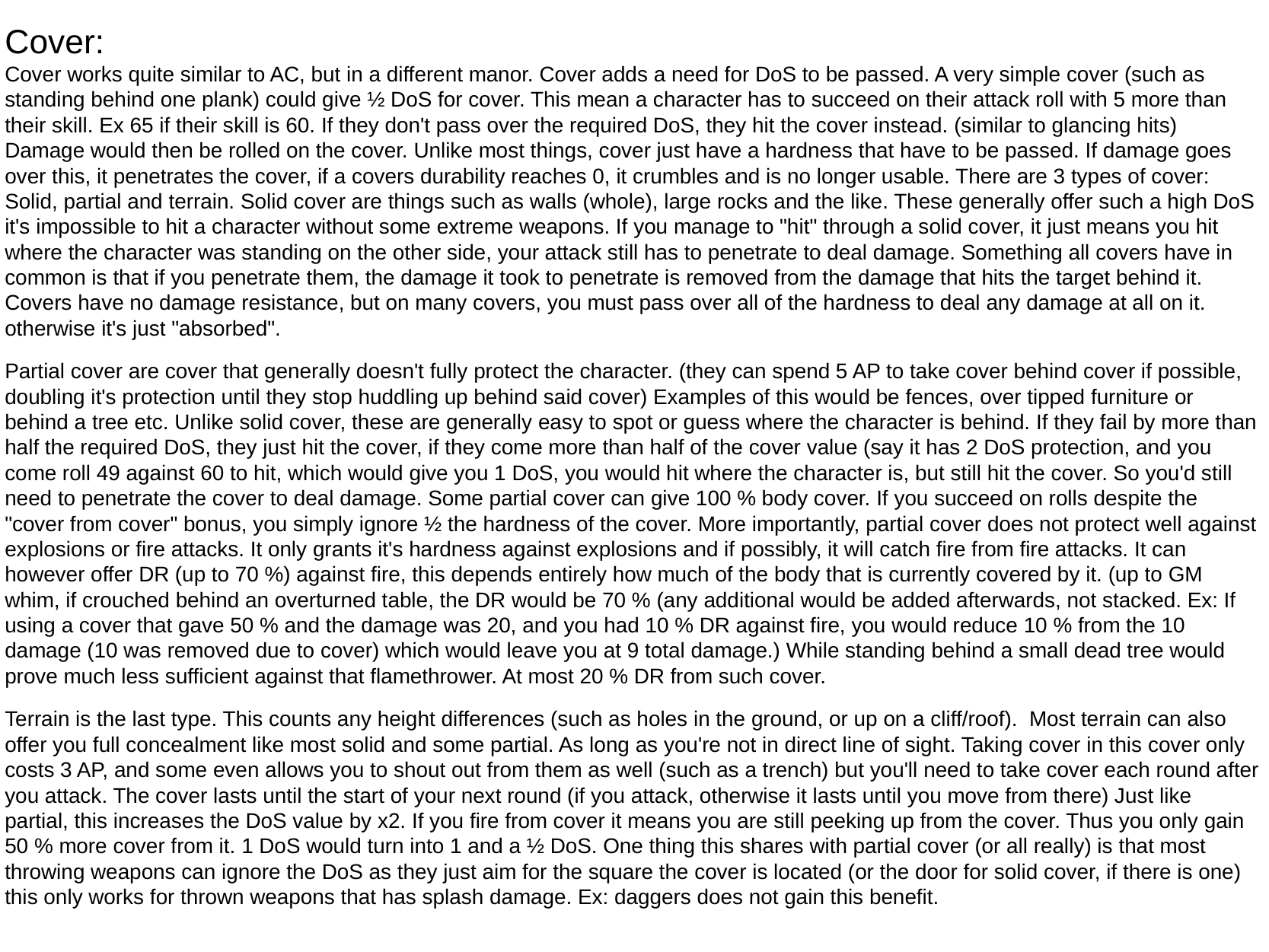

Cover:
Cover works quite similar to AC, but in a different manor. Cover adds a need for DoS to be passed. A very simple cover (such as standing behind one plank) could give ½ DoS for cover. This mean a character has to succeed on their attack roll with 5 more than their skill. Ex 65 if their skill is 60. If they don't pass over the required DoS, they hit the cover instead. (similar to glancing hits) Damage would then be rolled on the cover. Unlike most things, cover just have a hardness that have to be passed. If damage goes over this, it penetrates the cover, if a covers durability reaches 0, it crumbles and is no longer usable. There are 3 types of cover: Solid, partial and terrain. Solid cover are things such as walls (whole), large rocks and the like. These generally offer such a high DoS it's impossible to hit a character without some extreme weapons. If you manage to "hit" through a solid cover, it just means you hit where the character was standing on the other side, your attack still has to penetrate to deal damage. Something all covers have in common is that if you penetrate them, the damage it took to penetrate is removed from the damage that hits the target behind it. Covers have no damage resistance, but on many covers, you must pass over all of the hardness to deal any damage at all on it. otherwise it's just "absorbed".

Partial cover are cover that generally doesn't fully protect the character. (they can spend 5 AP to take cover behind cover if possible, doubling it's protection until they stop huddling up behind said cover) Examples of this would be fences, over tipped furniture or behind a tree etc. Unlike solid cover, these are generally easy to spot or guess where the character is behind. If they fail by more than half the required DoS, they just hit the cover, if they come more than half of the cover value (say it has 2 DoS protection, and you come roll 49 against 60 to hit, which would give you 1 DoS, you would hit where the character is, but still hit the cover. So you'd still need to penetrate the cover to deal damage. Some partial cover can give 100 % body cover. If you succeed on rolls despite the "cover from cover" bonus, you simply ignore ½ the hardness of the cover. More importantly, partial cover does not protect well against explosions or fire attacks. It only grants it's hardness against explosions and if possibly, it will catch fire from fire attacks. It can however offer DR (up to 70 %) against fire, this depends entirely how much of the body that is currently covered by it. (up to GM whim, if crouched behind an overturned table, the DR would be 70 % (any additional would be added afterwards, not stacked. Ex: If using a cover that gave 50 % and the damage was 20, and you had 10 % DR against fire, you would reduce 10 % from the 10 damage (10 was removed due to cover) which would leave you at 9 total damage.) While standing behind a small dead tree would prove much less sufficient against that flamethrower. At most 20 % DR from such cover.

Terrain is the last type. This counts any height differences (such as holes in the ground, or up on a cliff/roof).  Most terrain can also offer you full concealment like most solid and some partial. As long as you're not in direct line of sight. Taking cover in this cover only costs 3 AP, and some even allows you to shout out from them as well (such as a trench) but you'll need to take cover each round after you attack. The cover lasts until the start of your next round (if you attack, otherwise it lasts until you move from there) Just like partial, this increases the DoS value by x2. If you fire from cover it means you are still peeking up from the cover. Thus you only gain 50 % more cover from it. 1 DoS would turn into 1 and a ½ DoS. One thing this shares with partial cover (or all really) is that most throwing weapons can ignore the DoS as they just aim for the square the cover is located (or the door for solid cover, if there is one) this only works for thrown weapons that has splash damage. Ex: daggers does not gain this benefit.